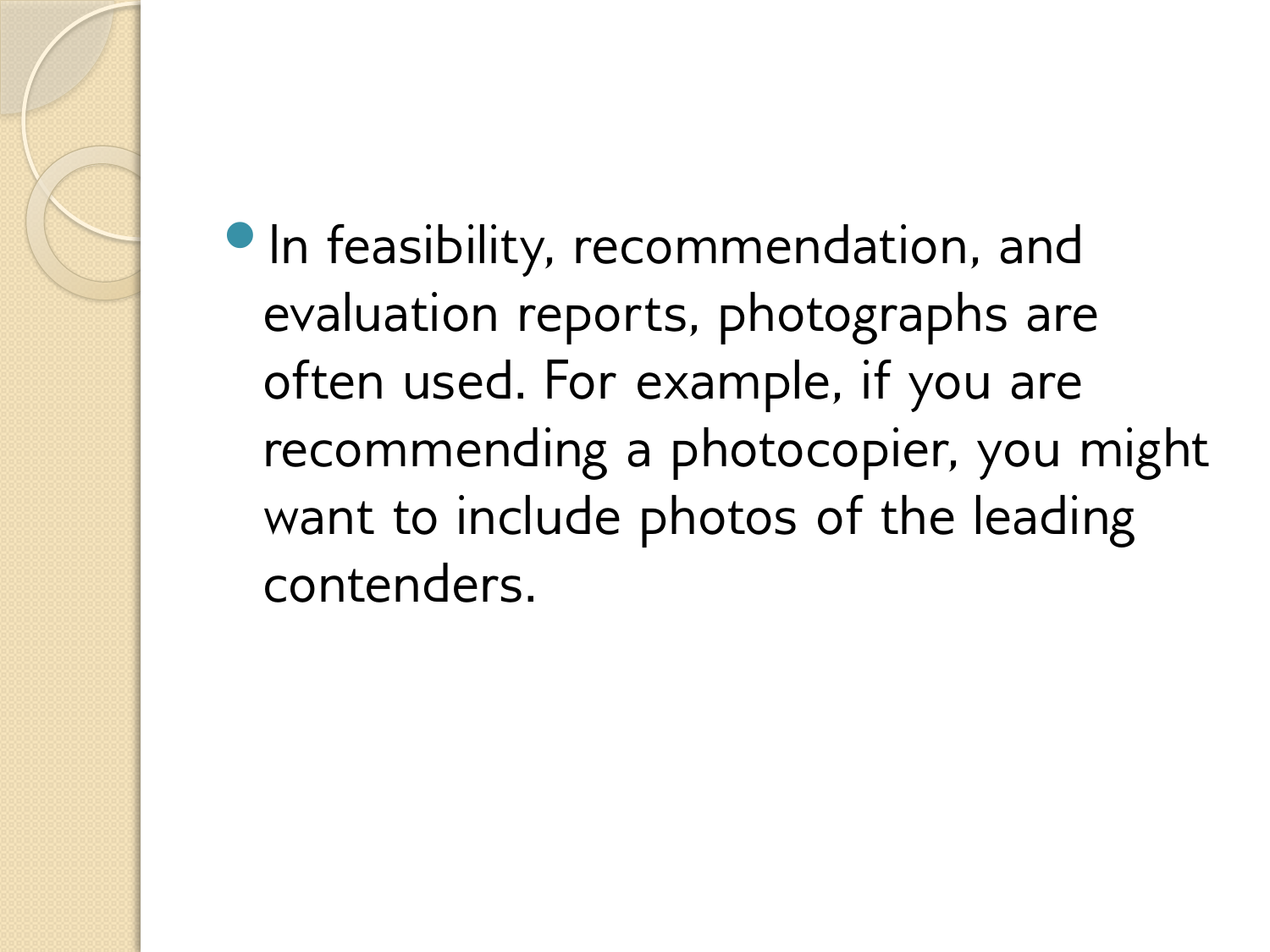

#
In feasibility, recommendation, and evaluation reports, photographs are often used. For example, if you are recommending a photocopier, you might want to include photos of the leading contenders.